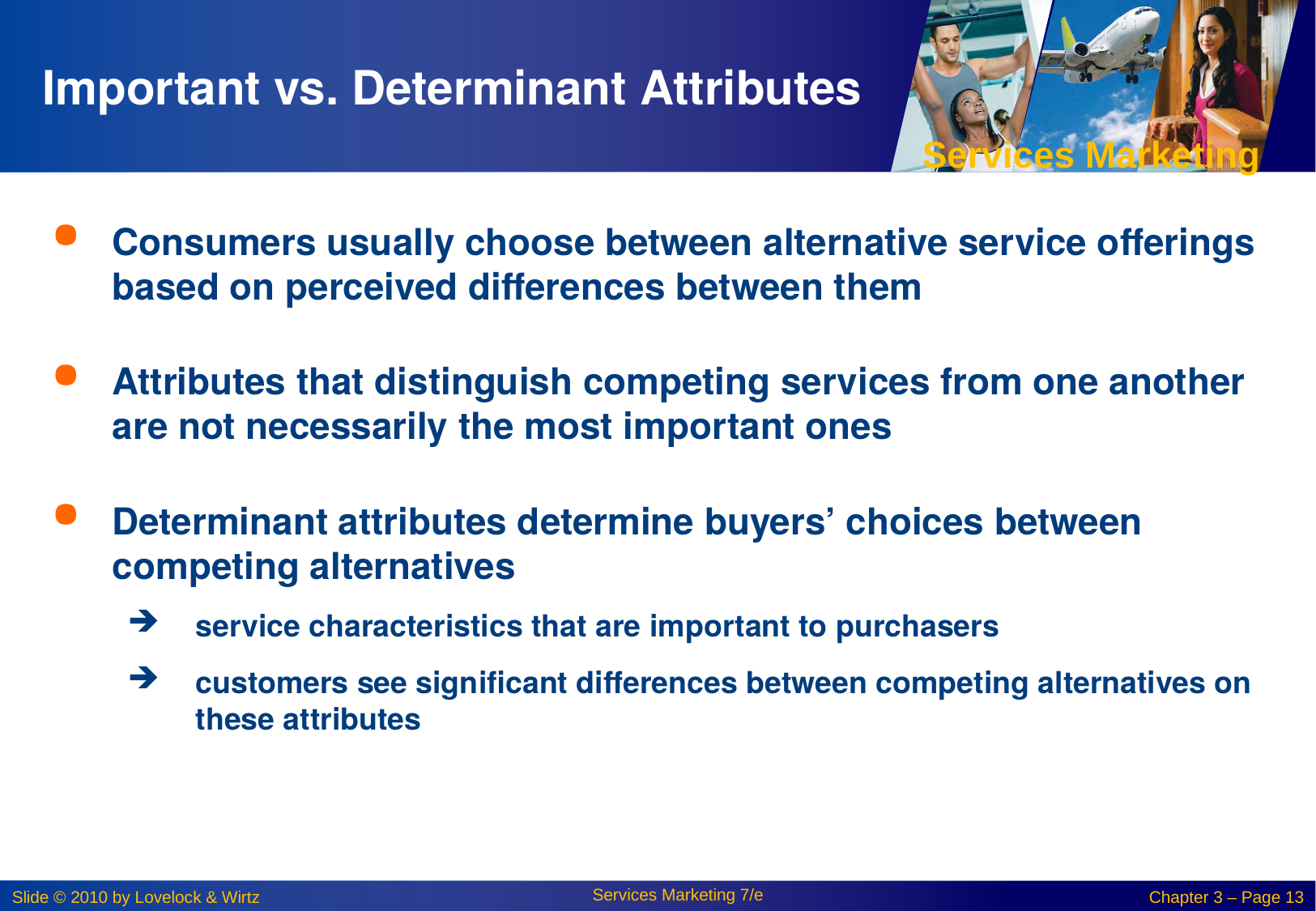

# Important vs. Determinant Attributes

Consumers usually choose between alternative service offerings based on perceived differences between them
Attributes that distinguish competing services from one another are not necessarily the most important ones
Determinant attributes determine buyers’ choices between competing alternatives
service characteristics that are important to purchasers
customers see significant differences between competing alternatives on these attributes